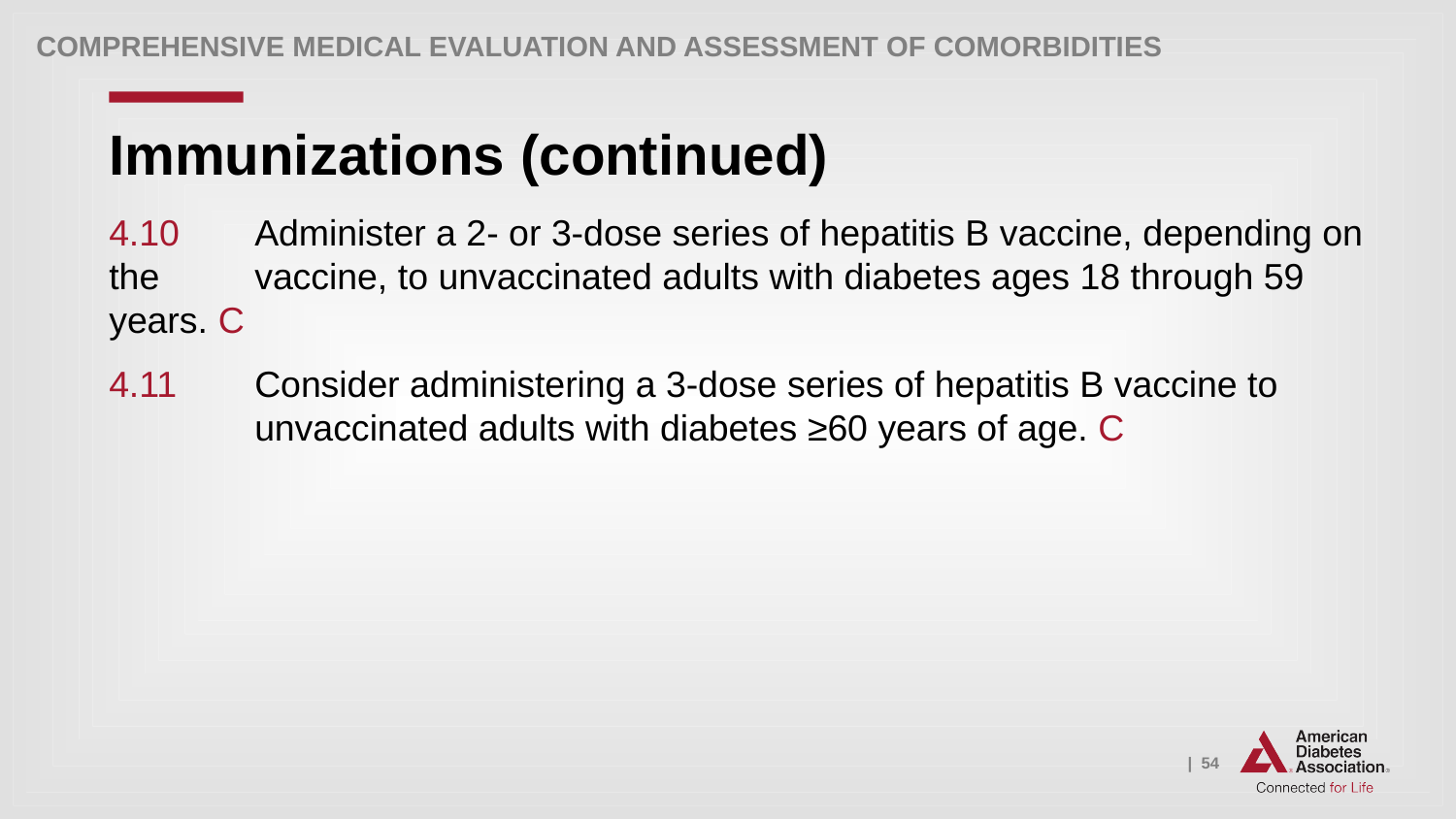

Comprehensive Medical Evaluation and Assessment of Comorbidities
# Immunizations (continued)
4.10 	Administer a 2- or 3-dose series of hepatitis B vaccine, depending on the 	vaccine, to unvaccinated adults with diabetes ages 18 through 59 years. C
4.11 	Consider administering a 3-dose series of hepatitis B vaccine to 	unvaccinated adults with diabetes ≥60 years of age. C